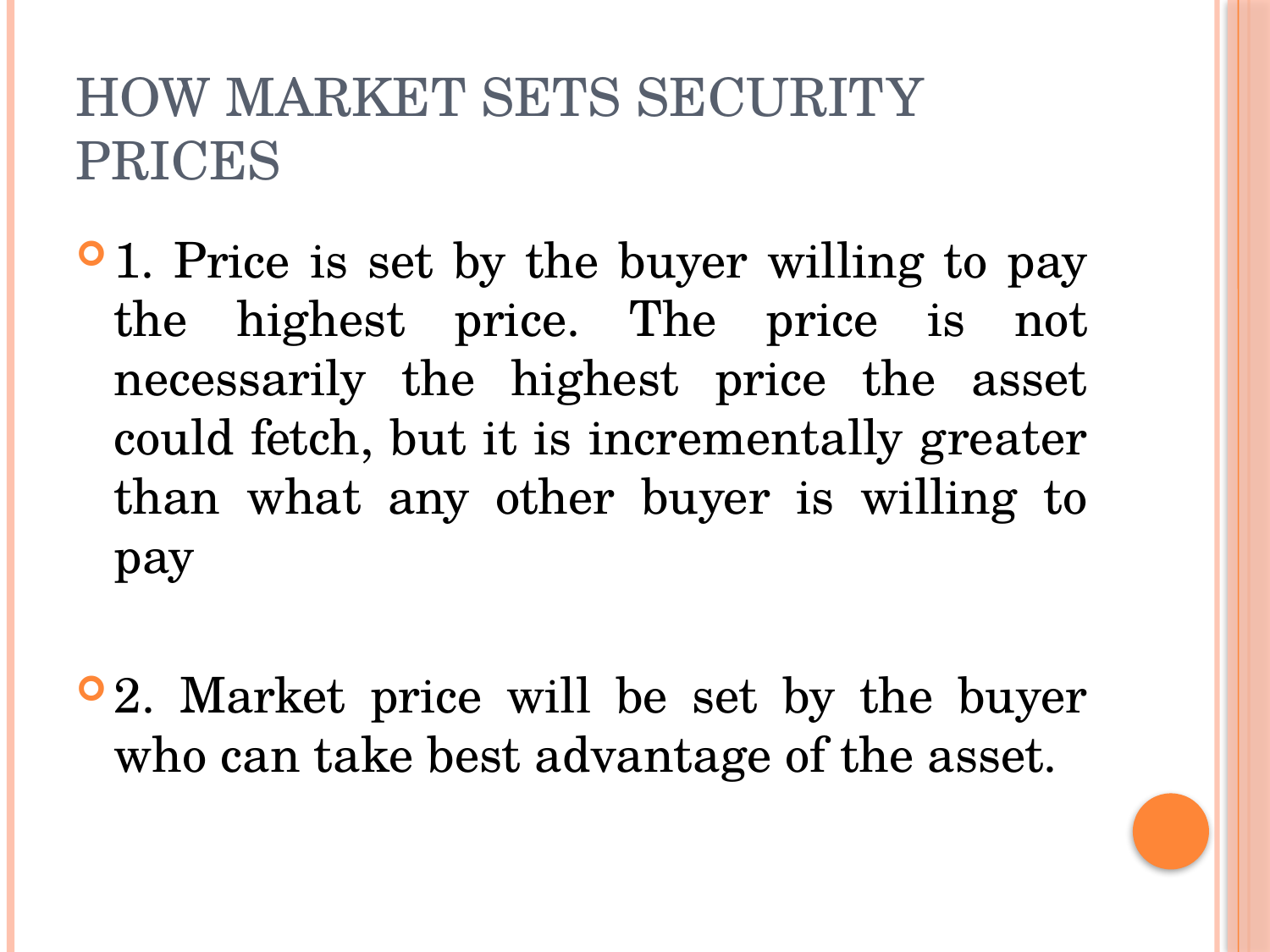

# How market sets security prices
1. Price is set by the buyer willing to pay the highest price. The price is not necessarily the highest price the asset could fetch, but it is incrementally greater than what any other buyer is willing to pay

2. Market price will be set by the buyer who can take best advantage of the asset.